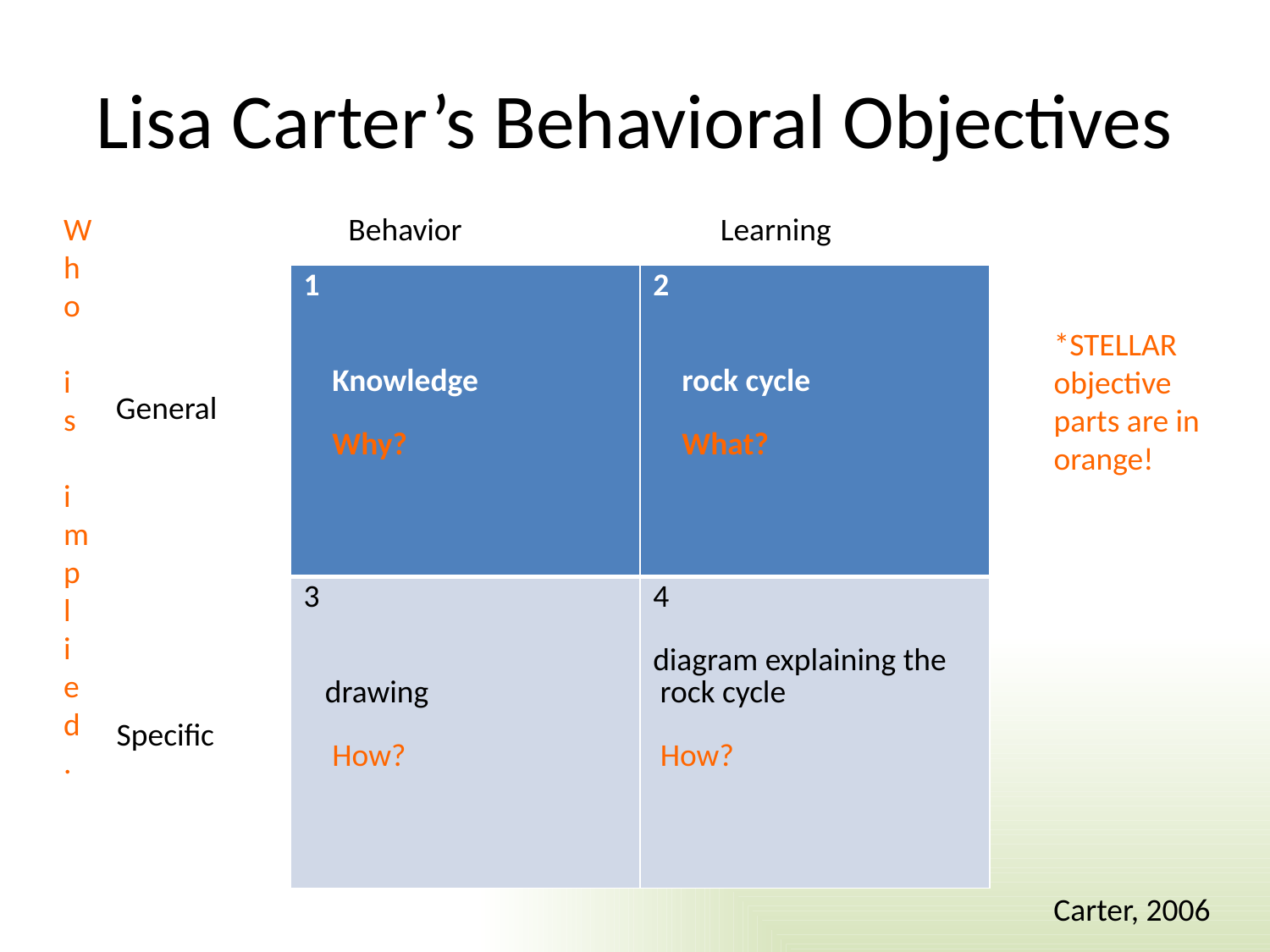

# Lisa Carter’s Behavioral Objectives
Who is implied.
Behavior
Learning
| 1 Knowledge Why? | 2 rock cycle What? |
| --- | --- |
| 3 drawing How? | 4 diagram explaining the rock cycle How? |
*STELLAR objective parts are in orange!
General
Specific
Carter, 2006